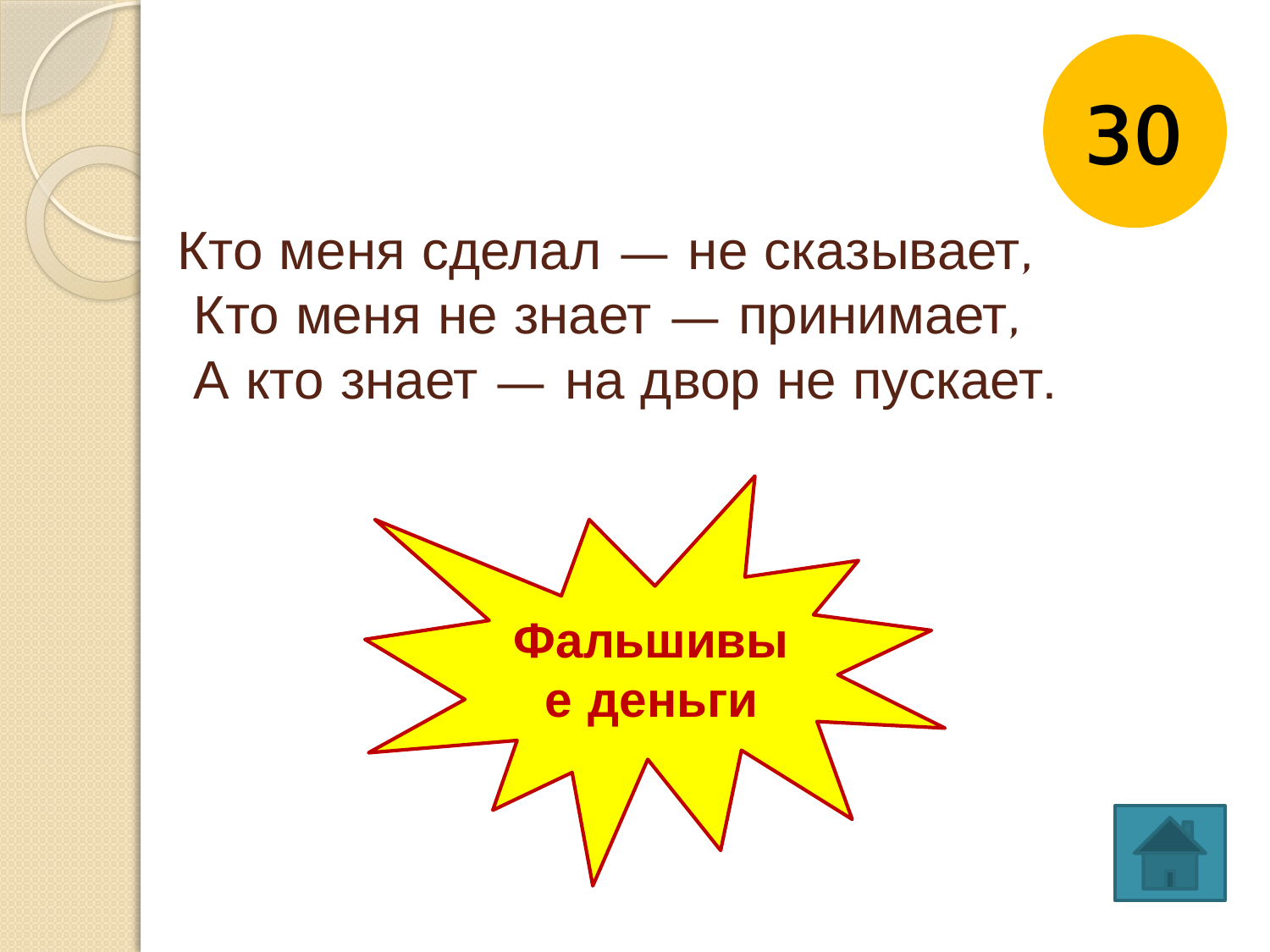

30
# Кто меня сделал — не сказывает, Кто меня не знает — принимает, А кто знает — на двор не пускает.
Фальшивые деньги